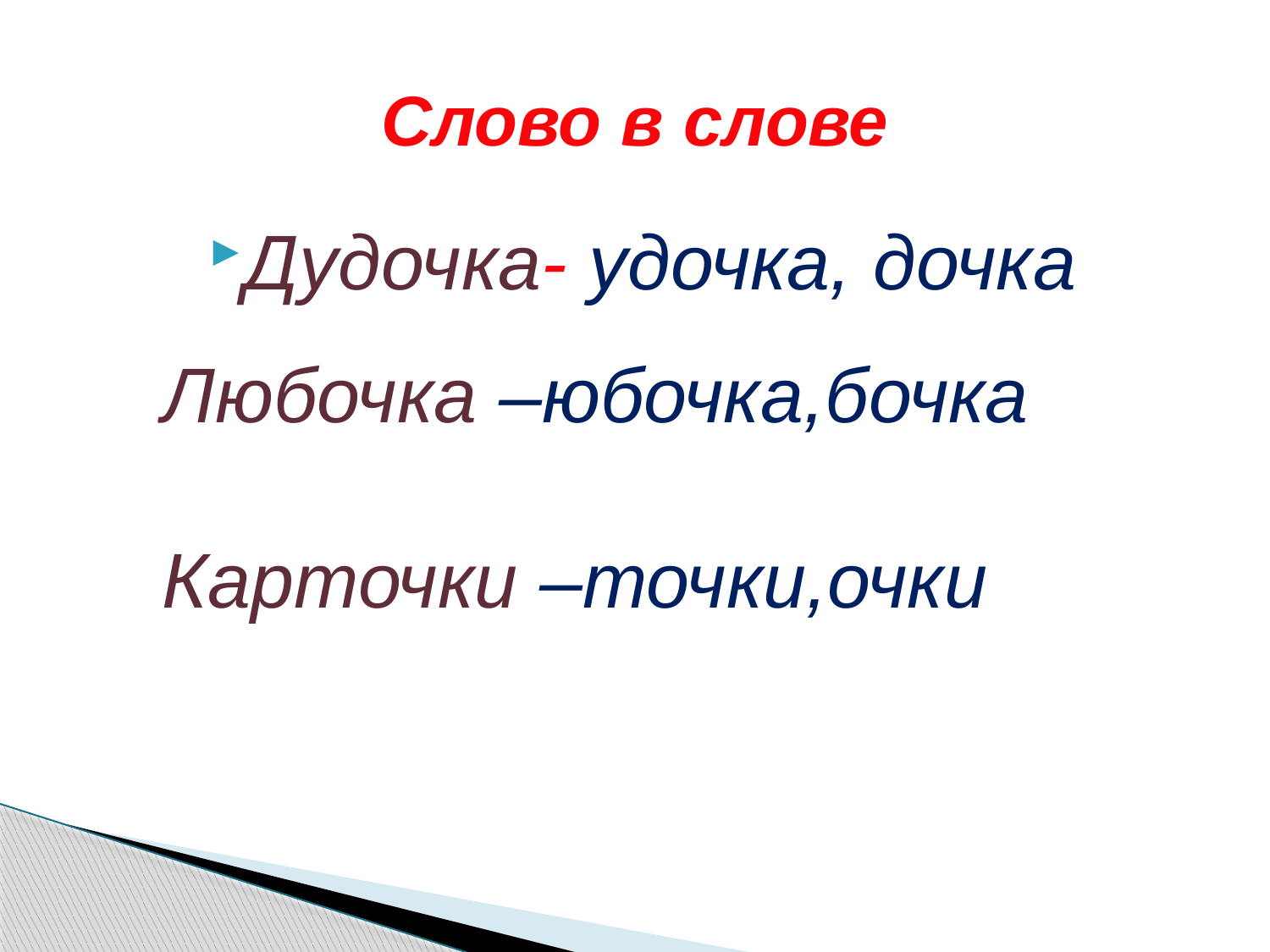

# Слово в слове
Дудочка- удочка, дочка
Любочка –юбочка,бочка

Карточки –точки,очки